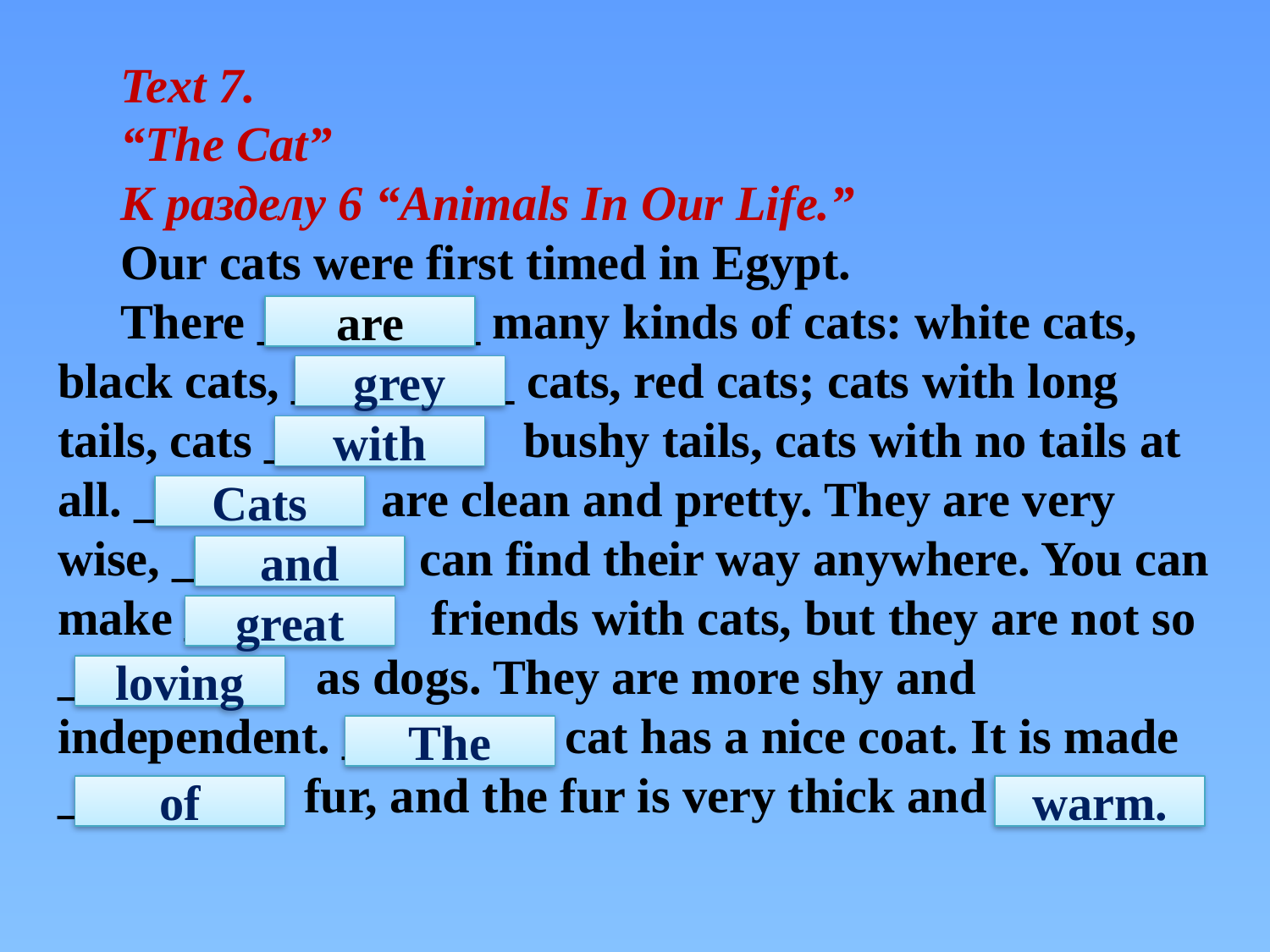

Text 7.
“The Cat”
К разделу 6 “Animals In Our Life.”
Our cats were first timed in Egypt.
There _________ many kinds of cats: white cats, black cats, _________ cats, red cats; cats with long tails, cats ______         bushy tails, cats with no tails at all. _______      are clean and pretty. They are very wise, _______      can find their way anywhere. You can make ______        friends with cats, but they are not so ______         as dogs. They are more shy and independent. ________  cat has a nice coat. It is made ______        fur, and the fur is very thick and ______.
are
grey
with
Cats
and
great
loving
The
of
warm.